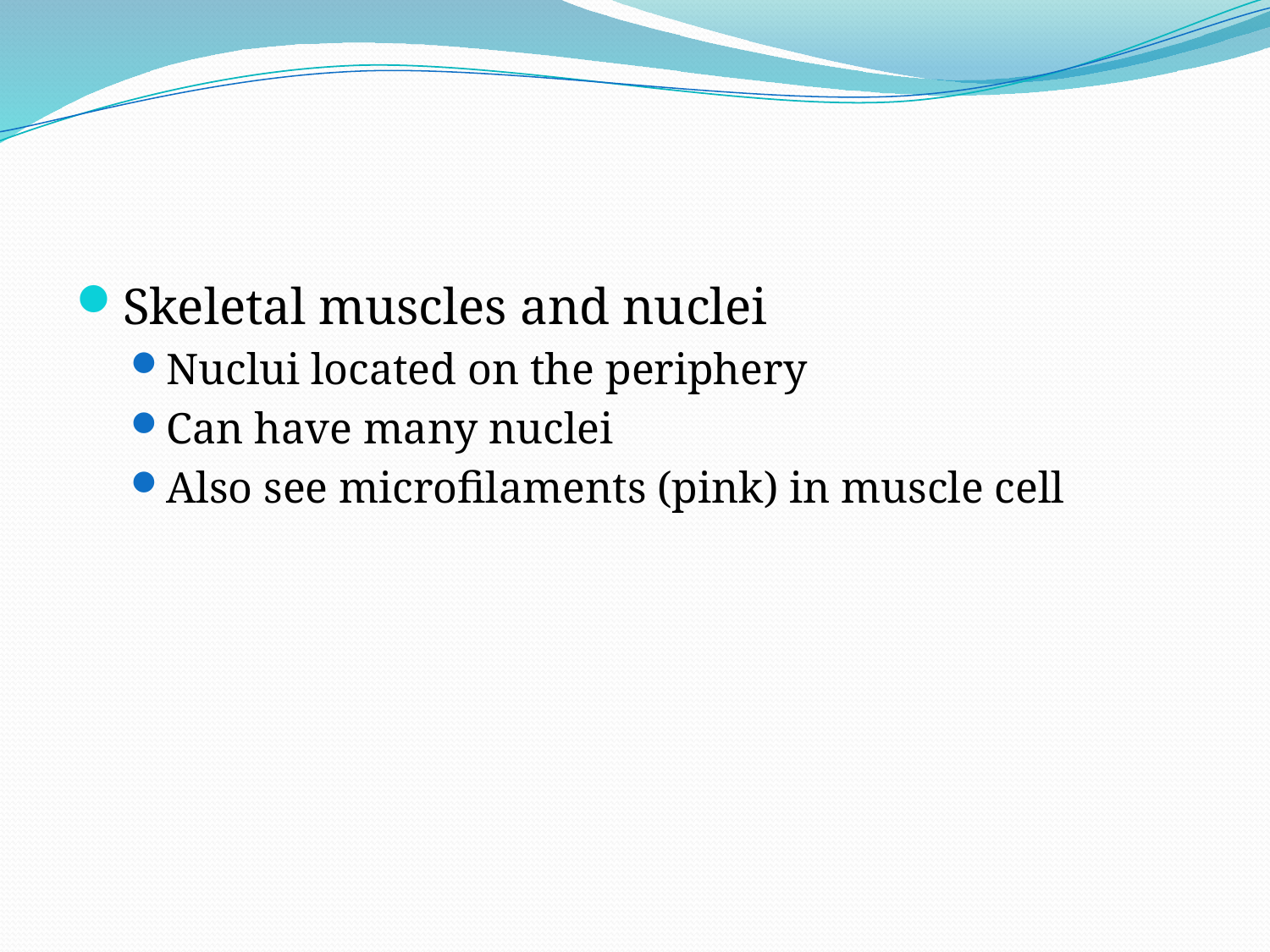

#
Skeletal muscles and nuclei
Nuclui located on the periphery
Can have many nuclei
Also see microfilaments (pink) in muscle cell